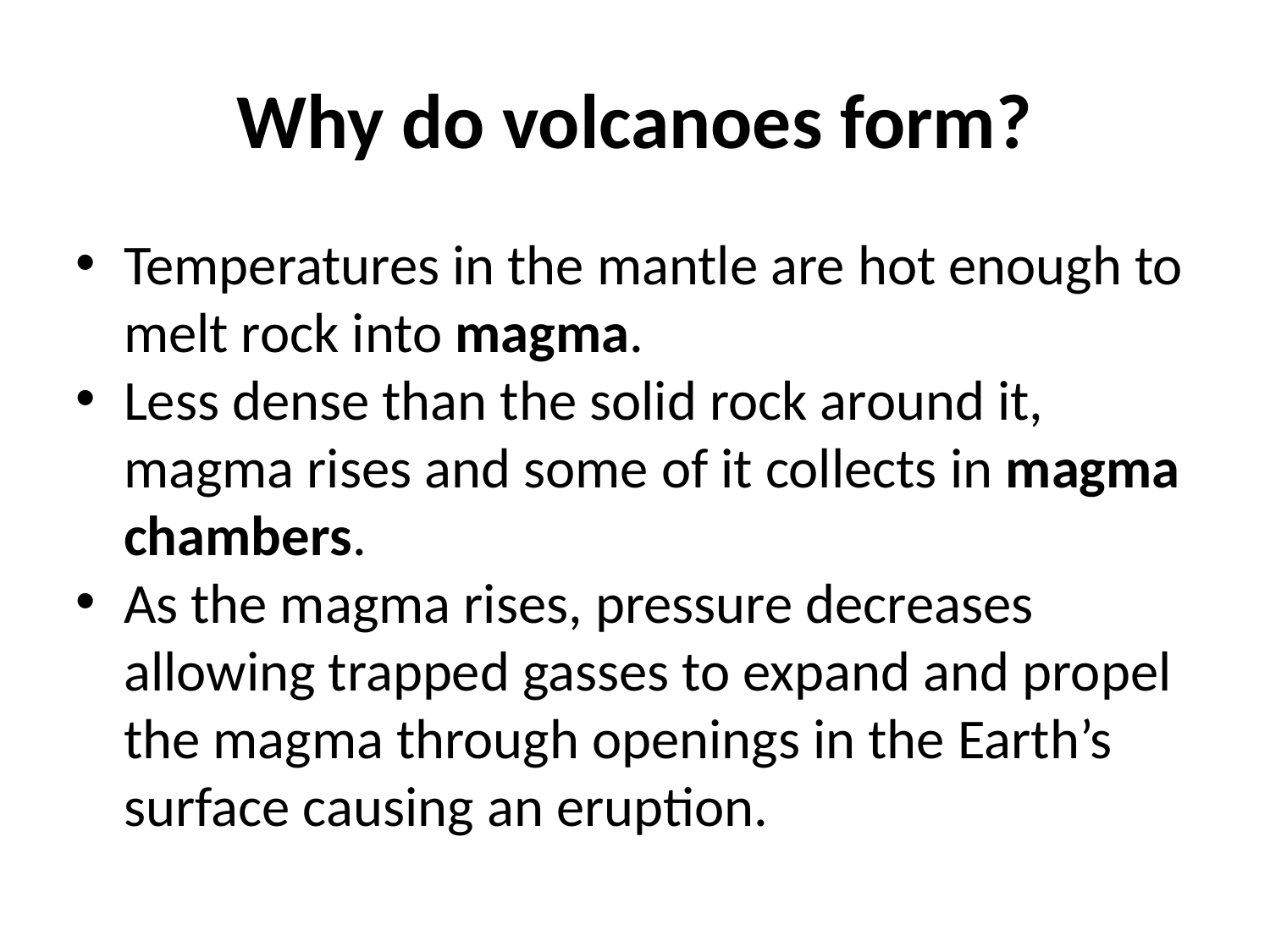

Why do volcanoes form?
Temperatures in the mantle are hot enough to melt rock into magma.
Less dense than the solid rock around it, magma rises and some of it collects in magma chambers.
As the magma rises, pressure decreases allowing trapped gasses to expand and propel the magma through openings in the Earth’s surface causing an eruption.